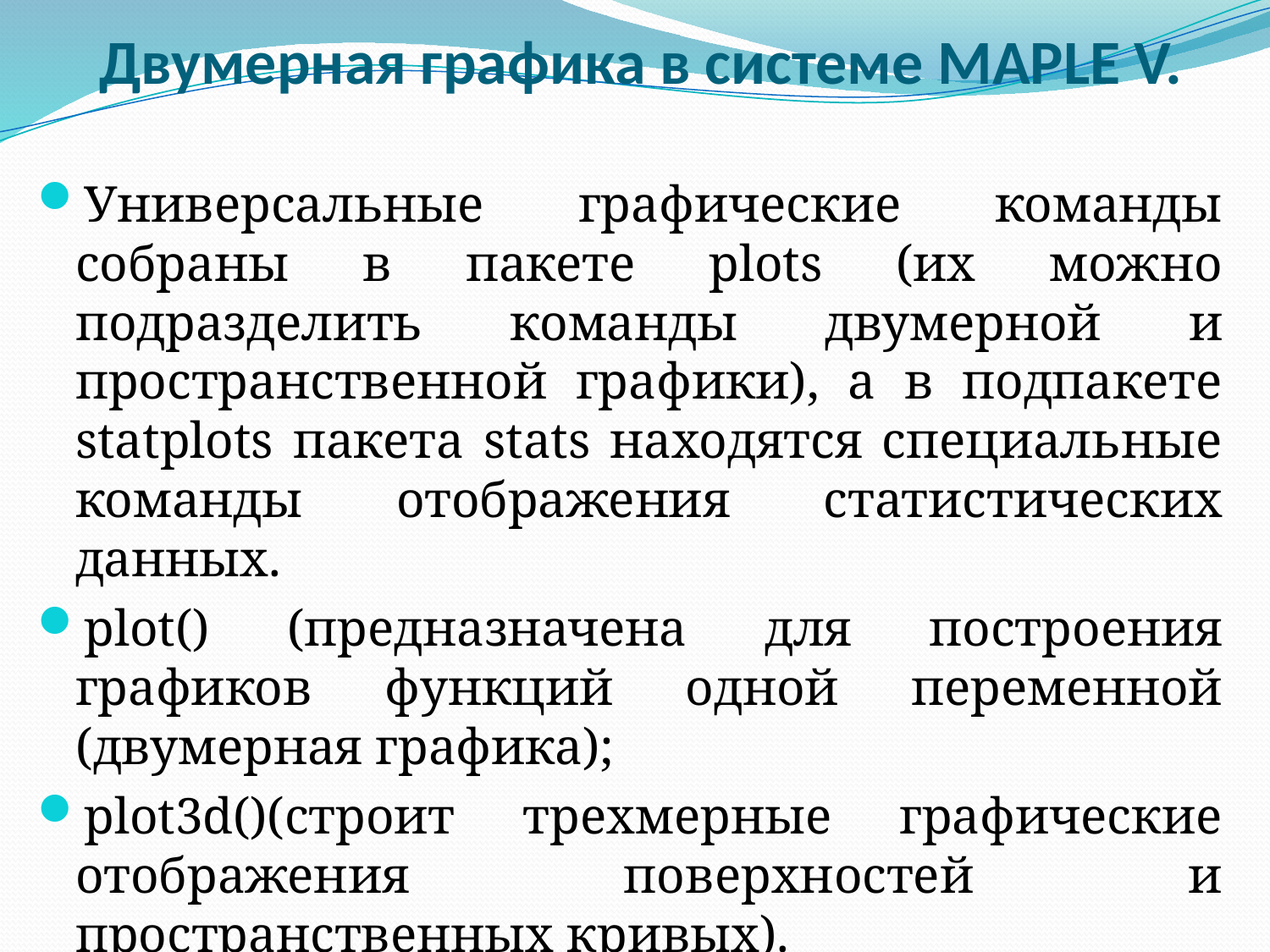

Двумерная графика в системе MAPLE V.
Универсальные графические команды собраны в пакете plots (их можно подразделить команды двумерной и пространственной графики), а в подпакете statplots пакета stats находятся специальные команды отображения статистических данных.
plot() (предназначена для построения графиков функций одной переменной (двумерная графика);
plot3d()(строит трехмерные графические отображения поверхностей и пространственных кривых).